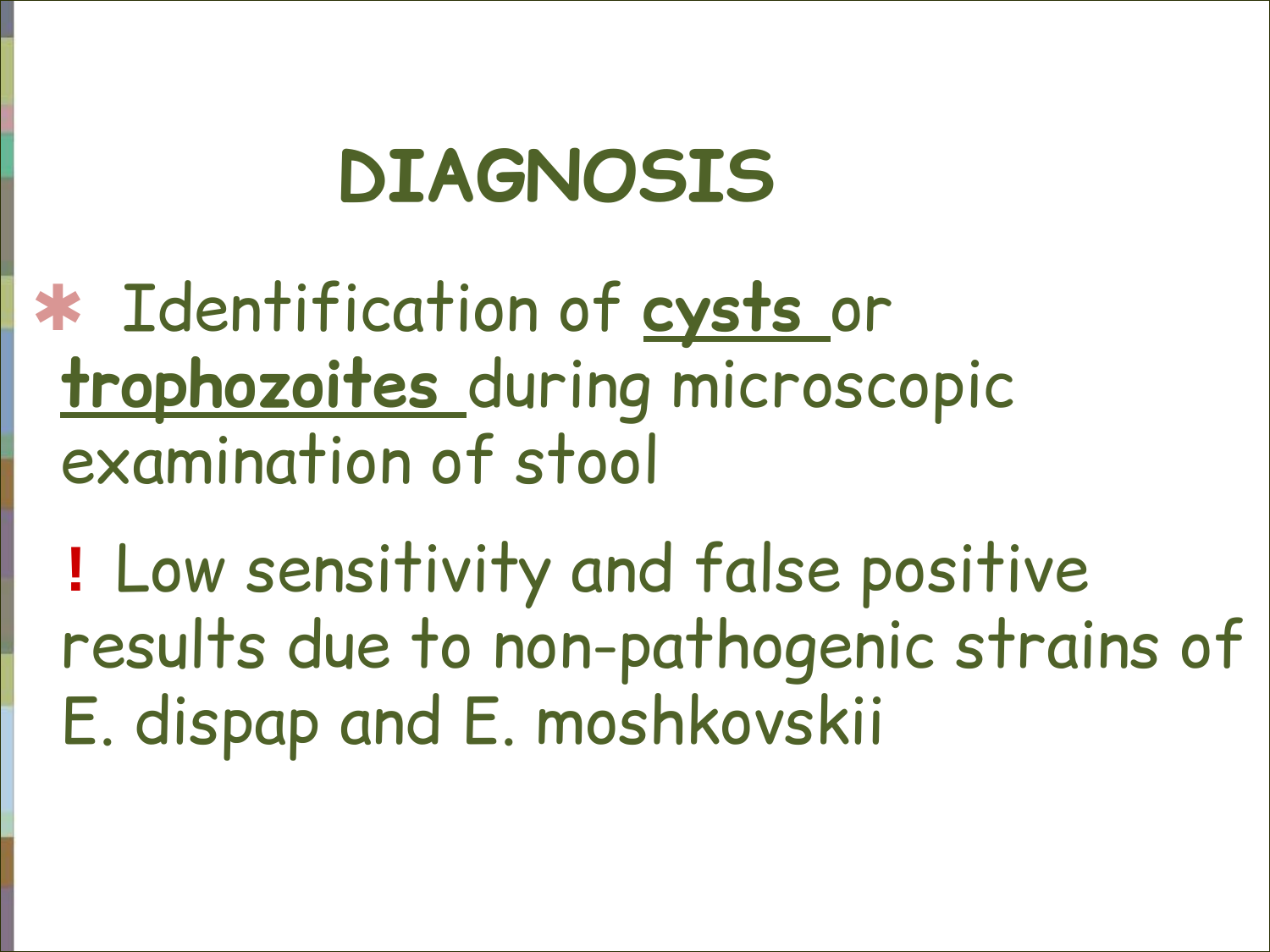

DIAGNOSIS

 ✱  Identification of cysts or trophozoites during microscopic examination of stool

   !  Low sensitivity and false positive results due to non-pathogenic strains of E. dispap and E. moshkovskii

#